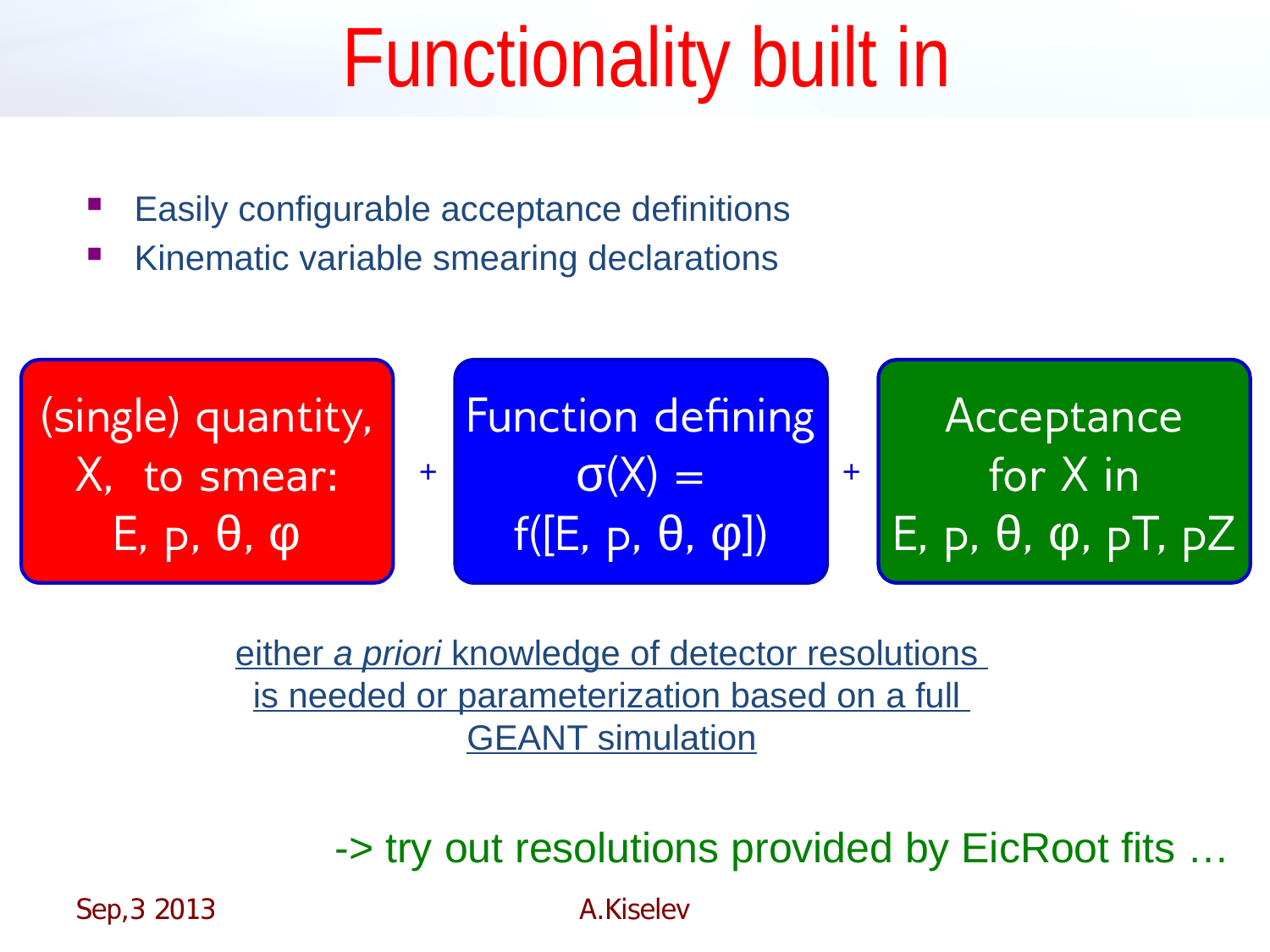

# Functionality built in
Easily configurable acceptance definitions
Kinematic variable smearing declarations
(single) quantity, X,  to smear:
E, p, θ, φ
Function defining σ(X) =
f([E, p, θ, φ])
Acceptance
for X in
E, p, θ, φ, pT, pZ
+
+
either a priori knowledge of detector resolutions
is needed or parameterization based on a full
GEANT simulation
-> try out resolutions provided by EicRoot fits …
Sep,3 2013
A.Kiselev